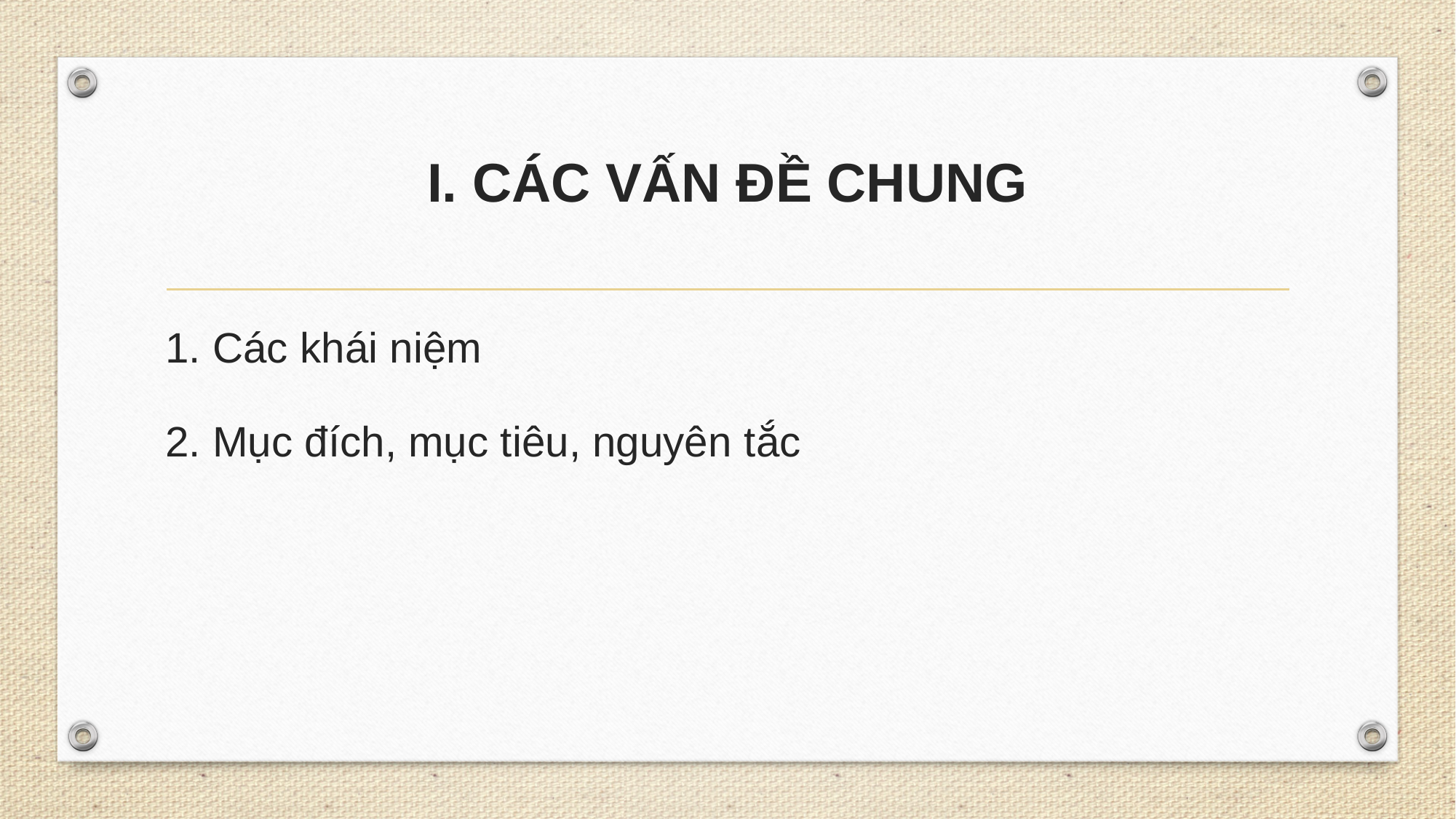

# I. CÁC VẤN ĐỀ CHUNG
1. Các khái niệm
2. Mục đích, mục tiêu, nguyên tắc